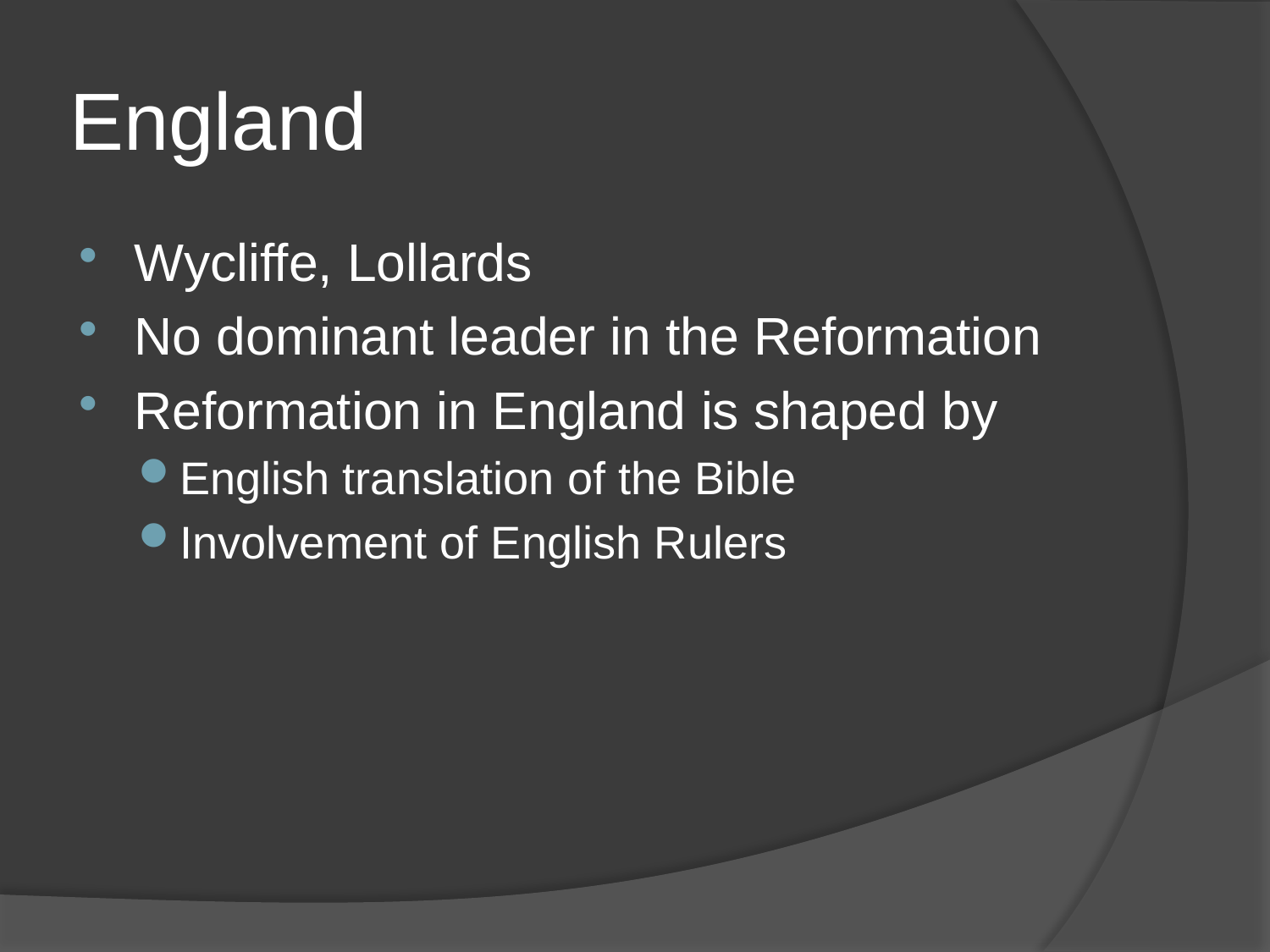

# England
Wycliffe, Lollards
No dominant leader in the Reformation
Reformation in England is shaped by
English translation of the Bible
Involvement of English Rulers